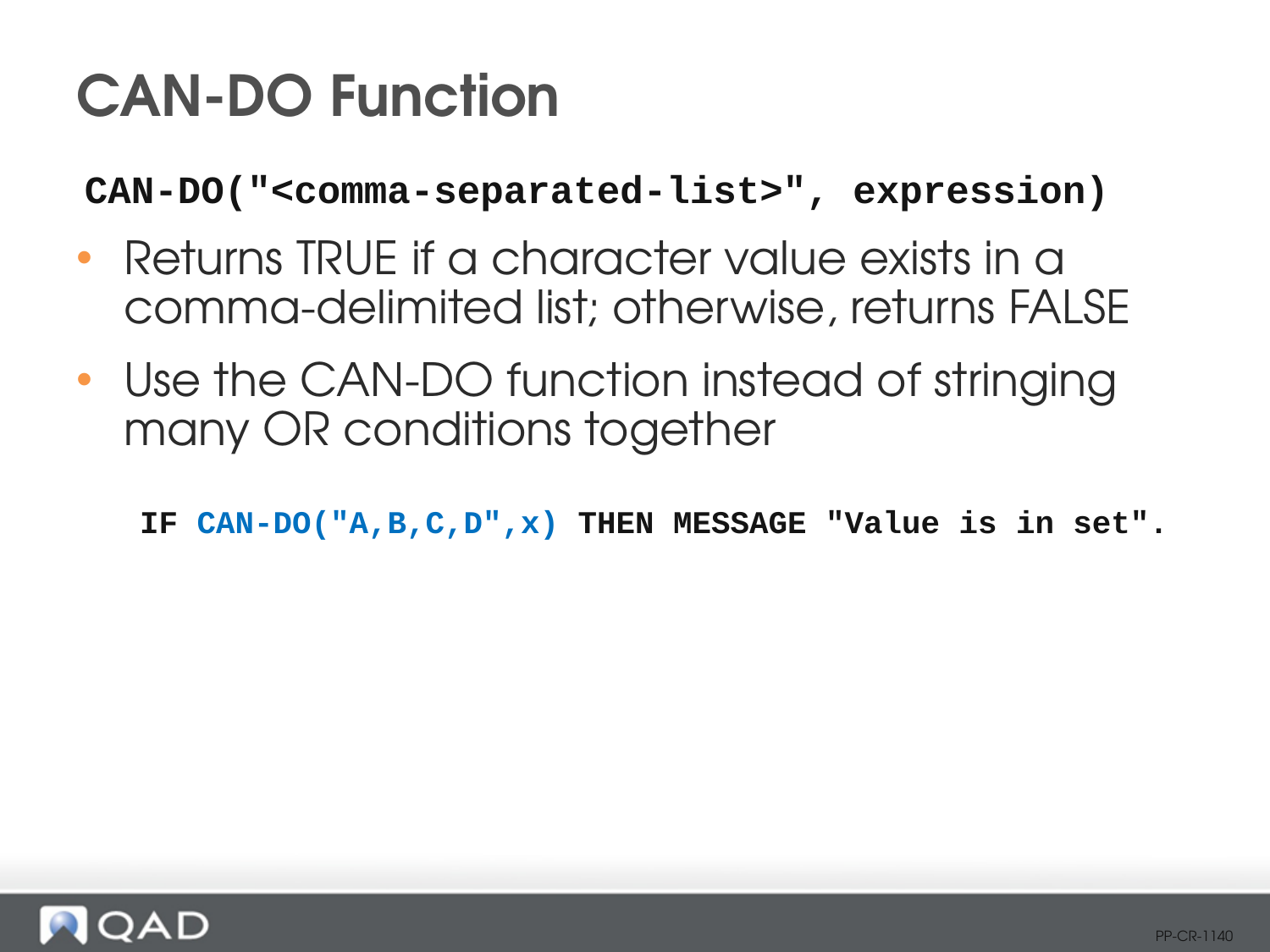

# CAN-DO Function
CAN-DO("<comma-separated-list>", expression)
Returns TRUE if a character value exists in a comma-delimited list; otherwise, returns FALSE
Use the CAN-DO function instead of stringing many OR conditions together

IF CAN-DO("A,B,C,D",x) THEN MESSAGE "Value is in set".

PP-CR-1140